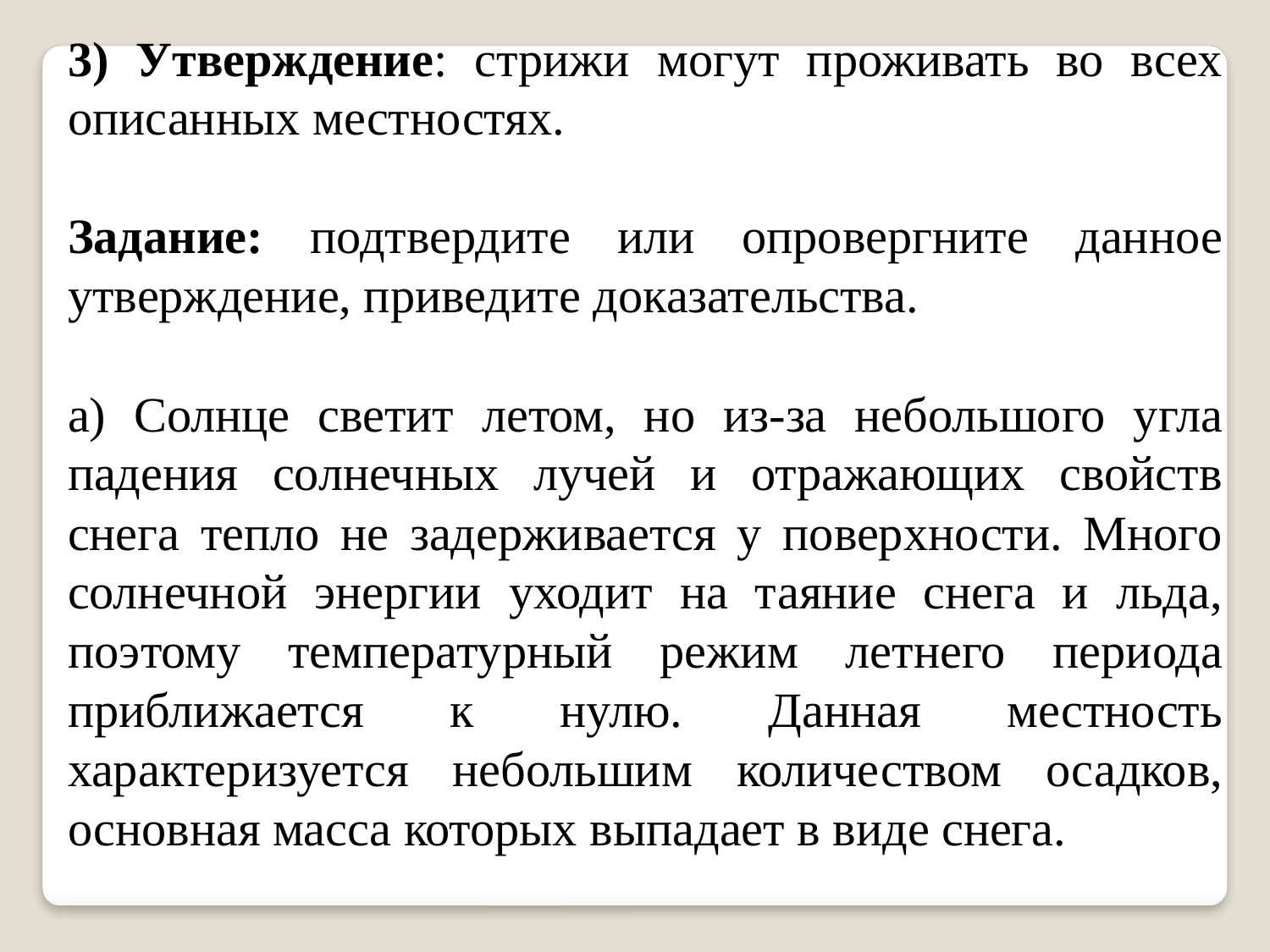

3) Утверждение: стрижи могут проживать во всех описанных местностях.

Задание: подтвердите или опровергните данное утверждение, приведите доказательства.

а) Солнце светит летом, но из-за небольшого угла падения солнечных лучей и отражающих свойств снега тепло не задерживается у поверхности. Много солнечной энергии уходит на таяние снега и льда, поэтому температурный режим летнего периода приближается к нулю. Данная местность характеризуется небольшим количеством осадков, основная масса которых выпадает в виде снега.